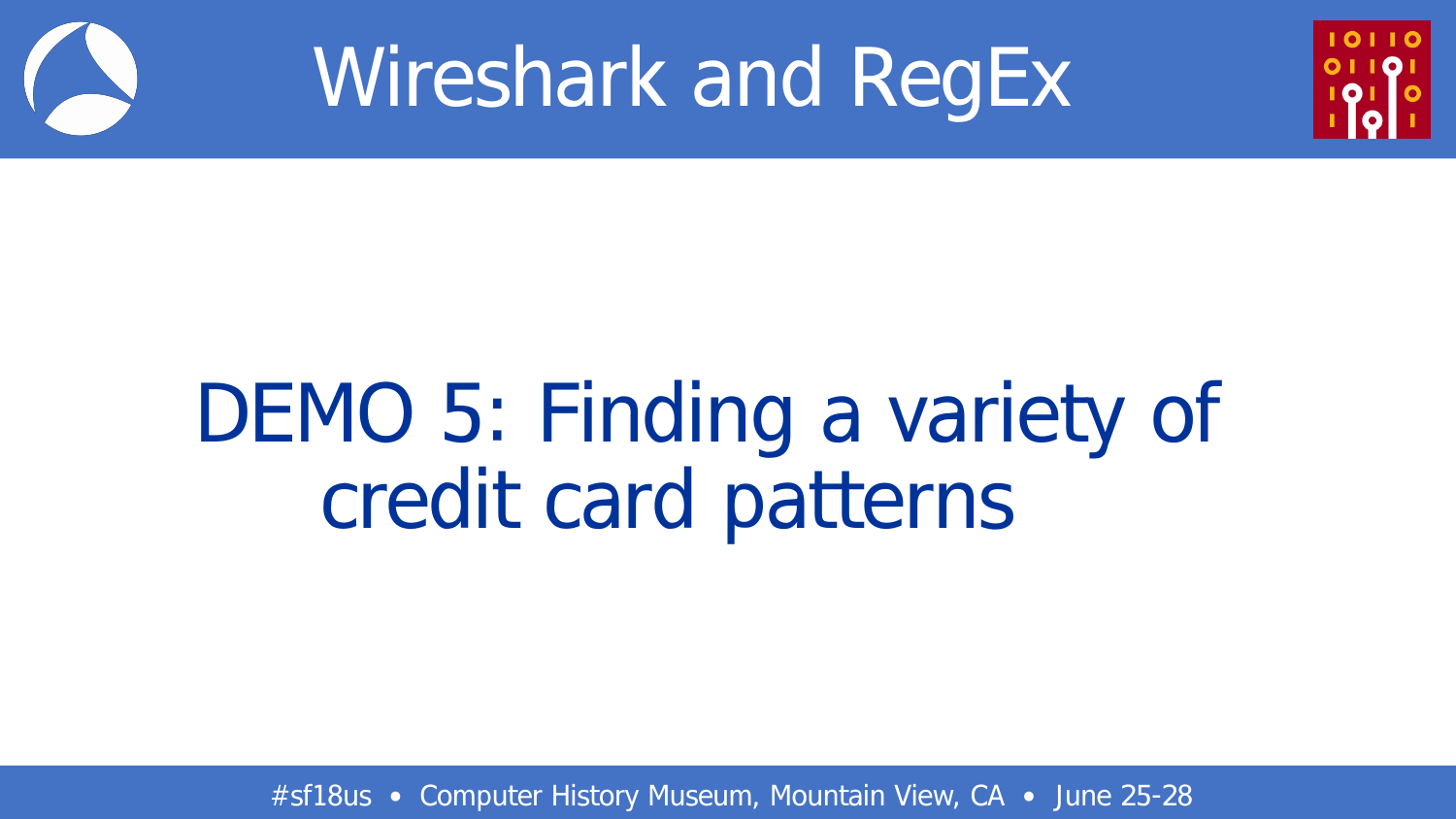

# Wireshark and RegEx

    DEMO 5: Finding a variety of
         credit card patterns
This Photo by Unknown Author is licensed under CC BY-NC